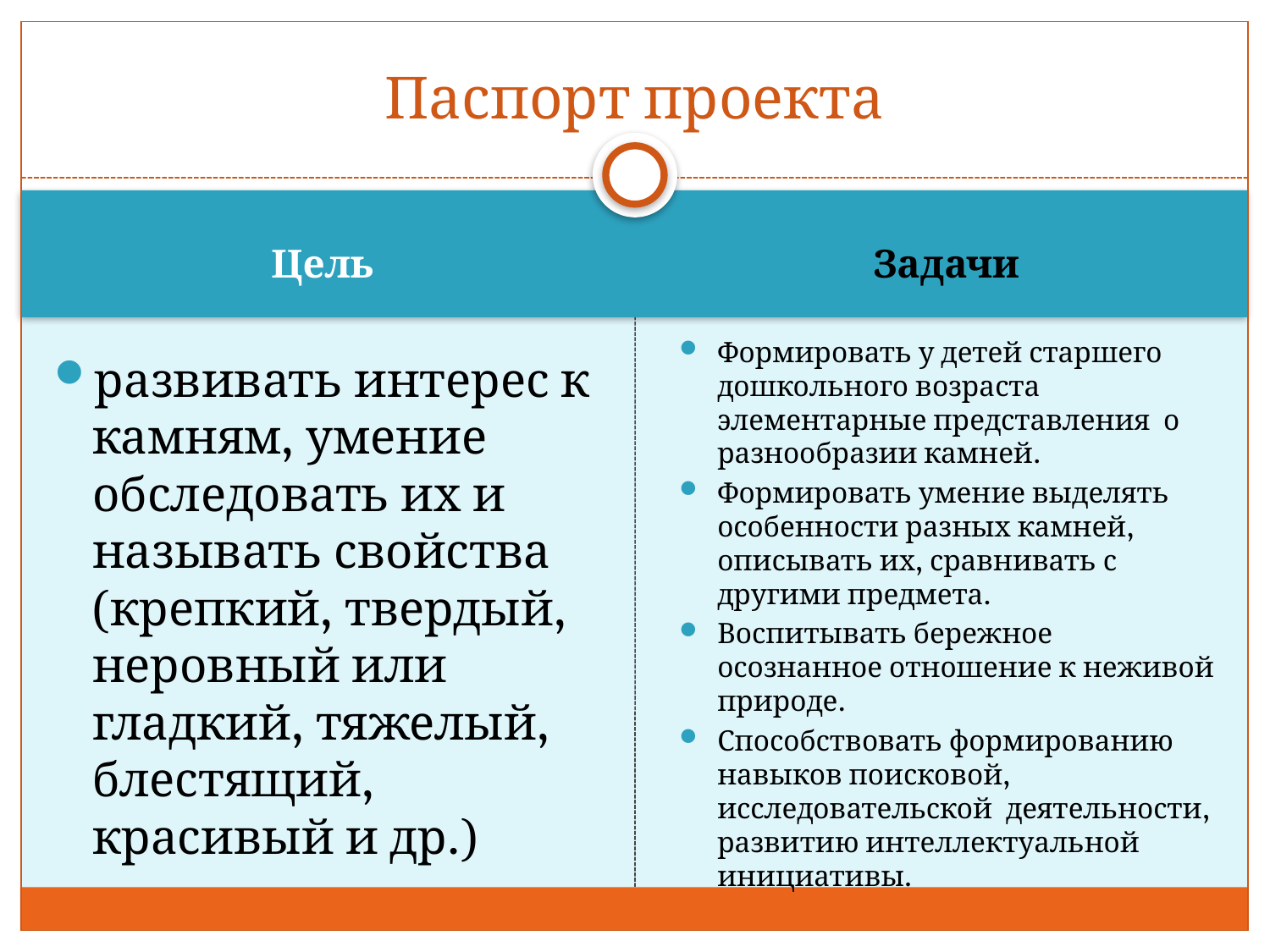

# Паспорт проекта
Цель
Задачи
Формировать у детей старшего дошкольного возраста элементарные представления  о разнообразии камней.
Формировать умение выделять особенности разных камней, описывать их, сравнивать с другими предмета.
Воспитывать бережное осознанное отношение к неживой природе.
Способствовать формированию навыков поисковой, исследовательской  деятельности, развитию интеллектуальной инициативы.
развивать интерес к камням, умение обследовать их и       называть свойства (крепкий, твердый, неровный или гладкий, тяжелый, блестящий, красивый и др.)